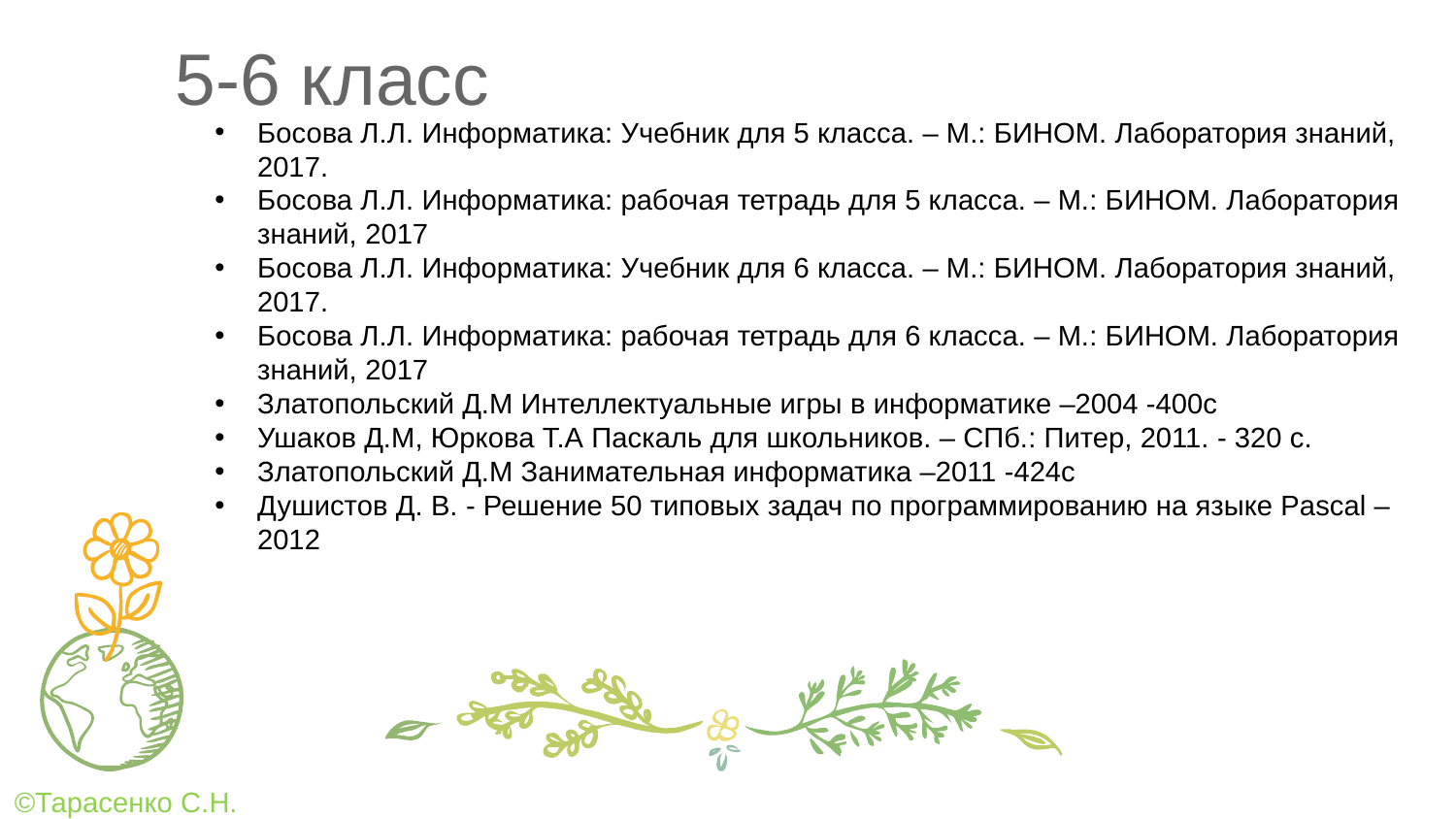

5-6 класс
Босова Л.Л. Информатика: Учебник для 5 класса. – М.: БИНОМ. Лаборатория знаний, 2017.
Босова Л.Л. Информатика: рабочая тетрадь для 5 класса. – М.: БИНОМ. Лаборатория знаний, 2017
Босова Л.Л. Информатика: Учебник для 6 класса. – М.: БИНОМ. Лаборатория знаний, 2017.
Босова Л.Л. Информатика: рабочая тетрадь для 6 класса. – М.: БИНОМ. Лаборатория знаний, 2017
Златопольский Д.М Интеллектуальные игры в информатике –2004 -400с
Ушаков Д.М, Юркова Т.А Паскаль для школьников. – СПб.: Питер, 2011. - 320 с.
Златопольский Д.М Занимательная информатика –2011 -424с
Душистов Д. В. - Решение 50 типовых задач по программированию на языке Pascal – 2012